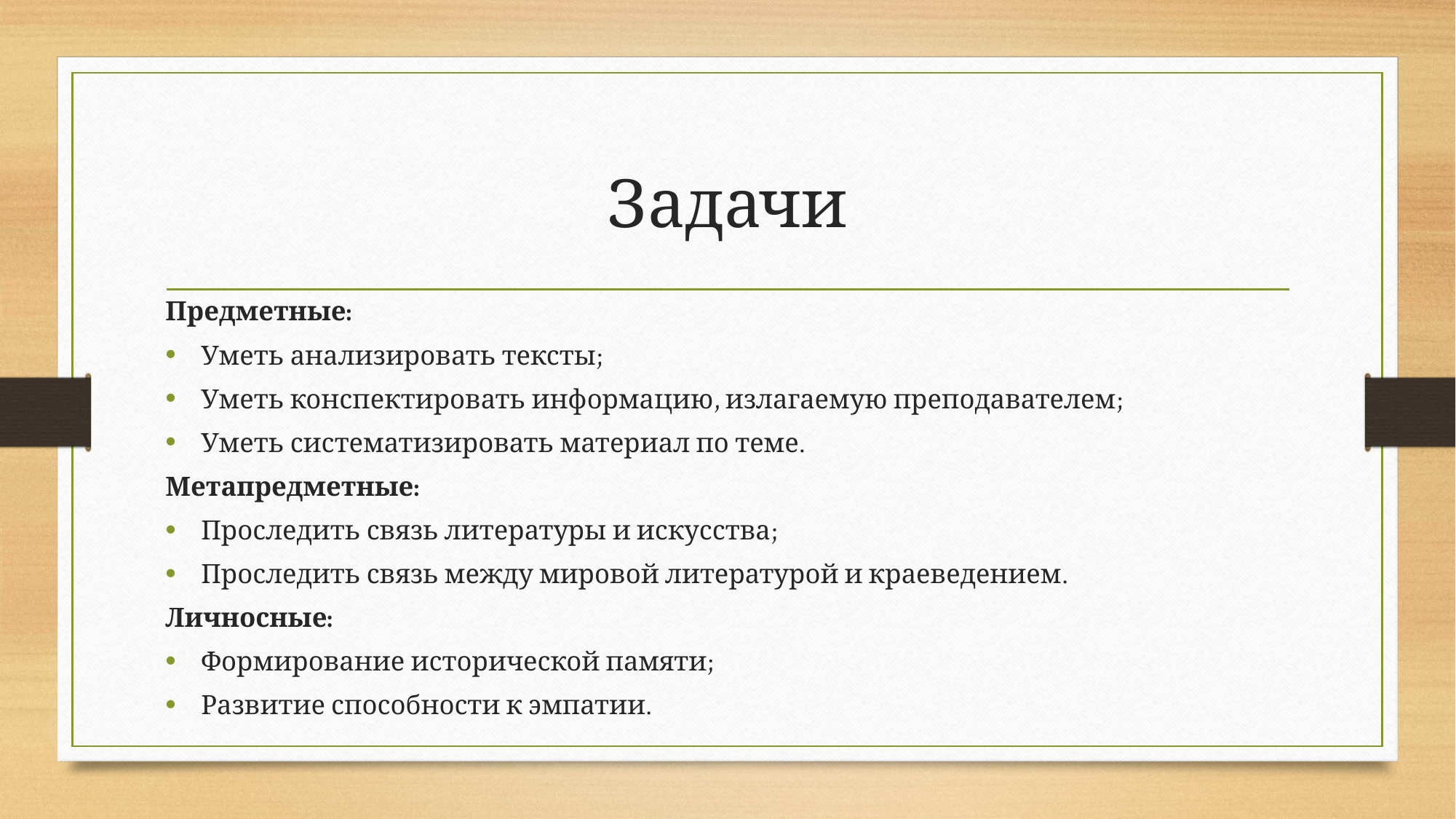

# Задачи
Предметные:
Уметь анализировать тексты;
Уметь конспектировать информацию, излагаемую преподавателем;
Уметь систематизировать материал по теме.
Метапредметные:
Проследить связь литературы и искусства;
Проследить связь между мировой литературой и краеведением.
Личносные:
Формирование исторической памяти;
Развитие способности к эмпатии.